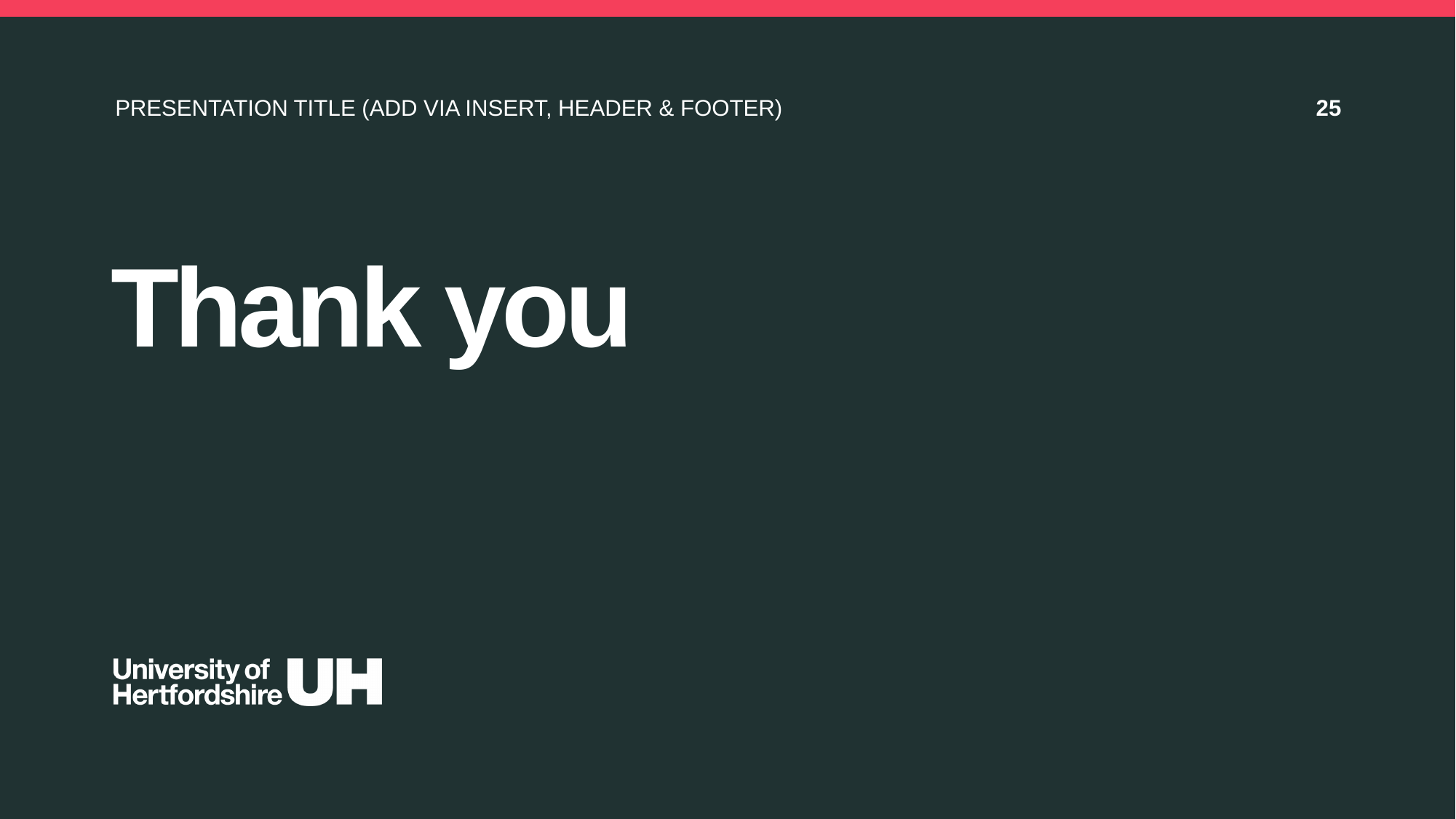

PRESENTATION TITLE (ADD VIA INSERT, HEADER & FOOTER)
25
# Thank you